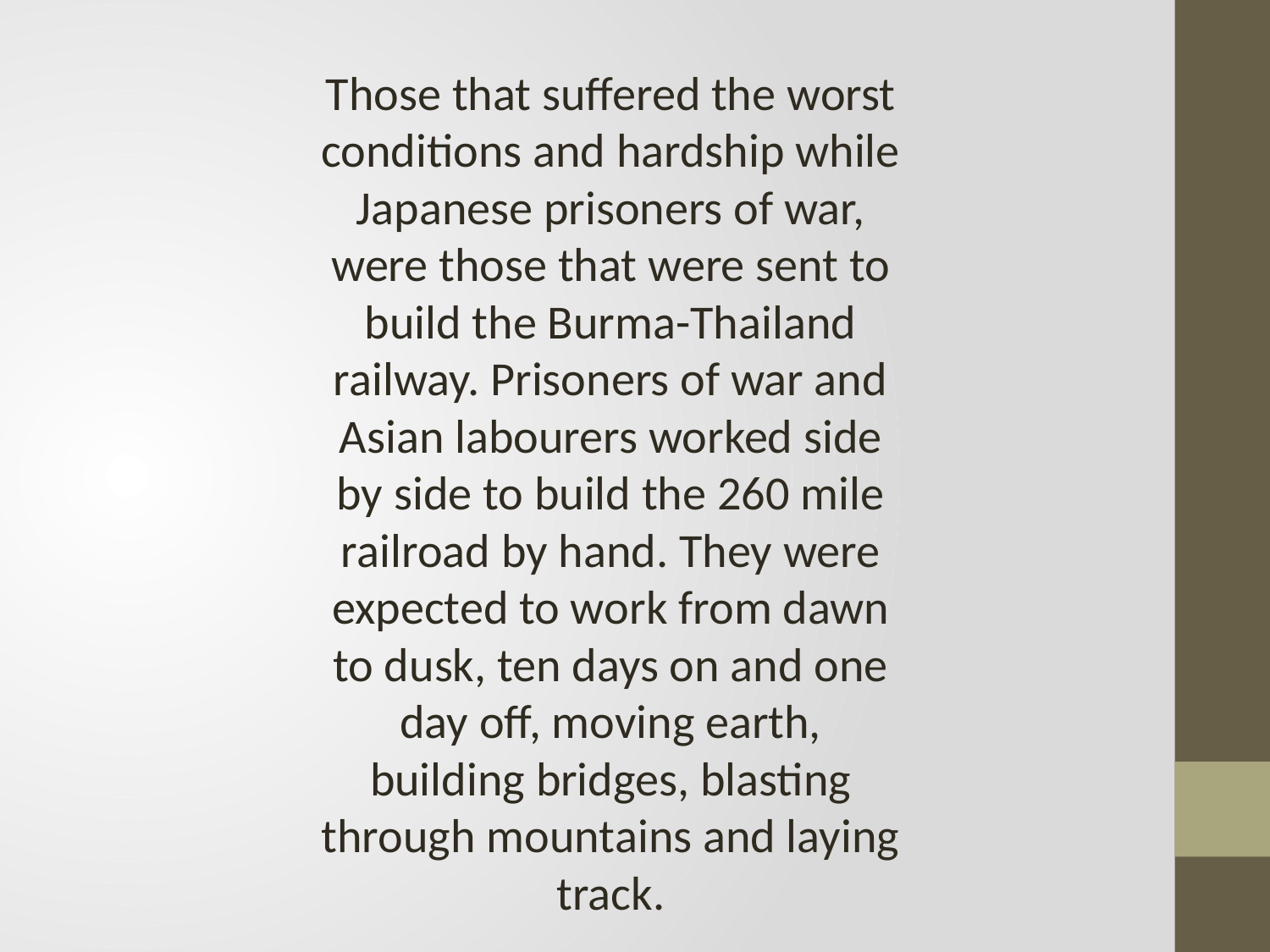

Those that suffered the worst conditions and hardship while Japanese prisoners of war, were those that were sent to build the Burma-Thailand railway. Prisoners of war and Asian labourers worked side by side to build the 260 mile railroad by hand. They were expected to work from dawn to dusk, ten days on and one day off, moving earth, building bridges, blasting through mountains and laying track.